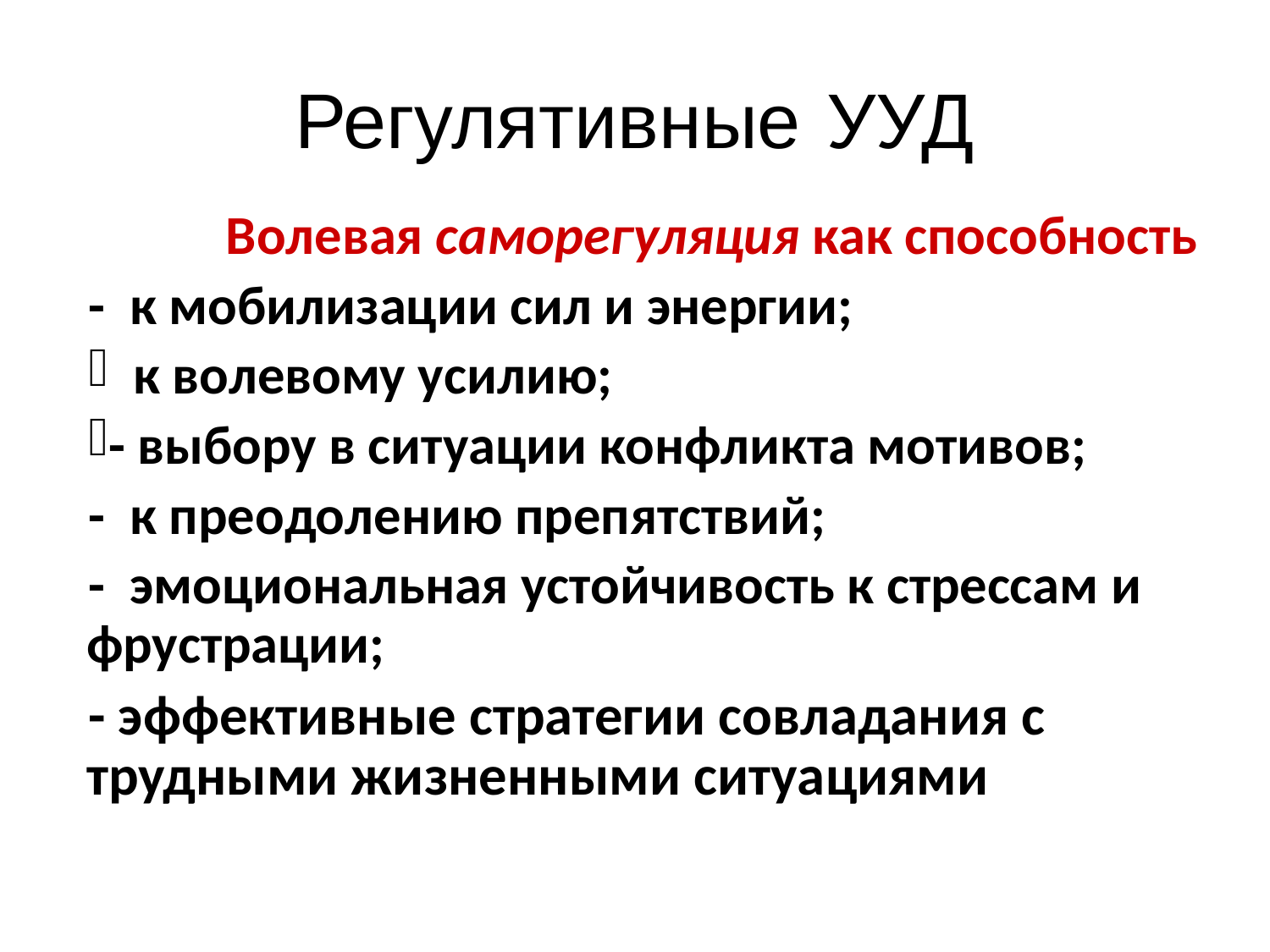

# Регулятивные УУД
	 Волевая саморегуляция как способность
-  к мобилизации сил и энергии;
  к волевому усилию;
- выбору в ситуации конфликта мотивов;
-  к преодолению препятствий;
-  эмоциональная устойчивость к стрессам и фрустрации;
- эффективные стратегии совладания с трудными жизненными ситуациями